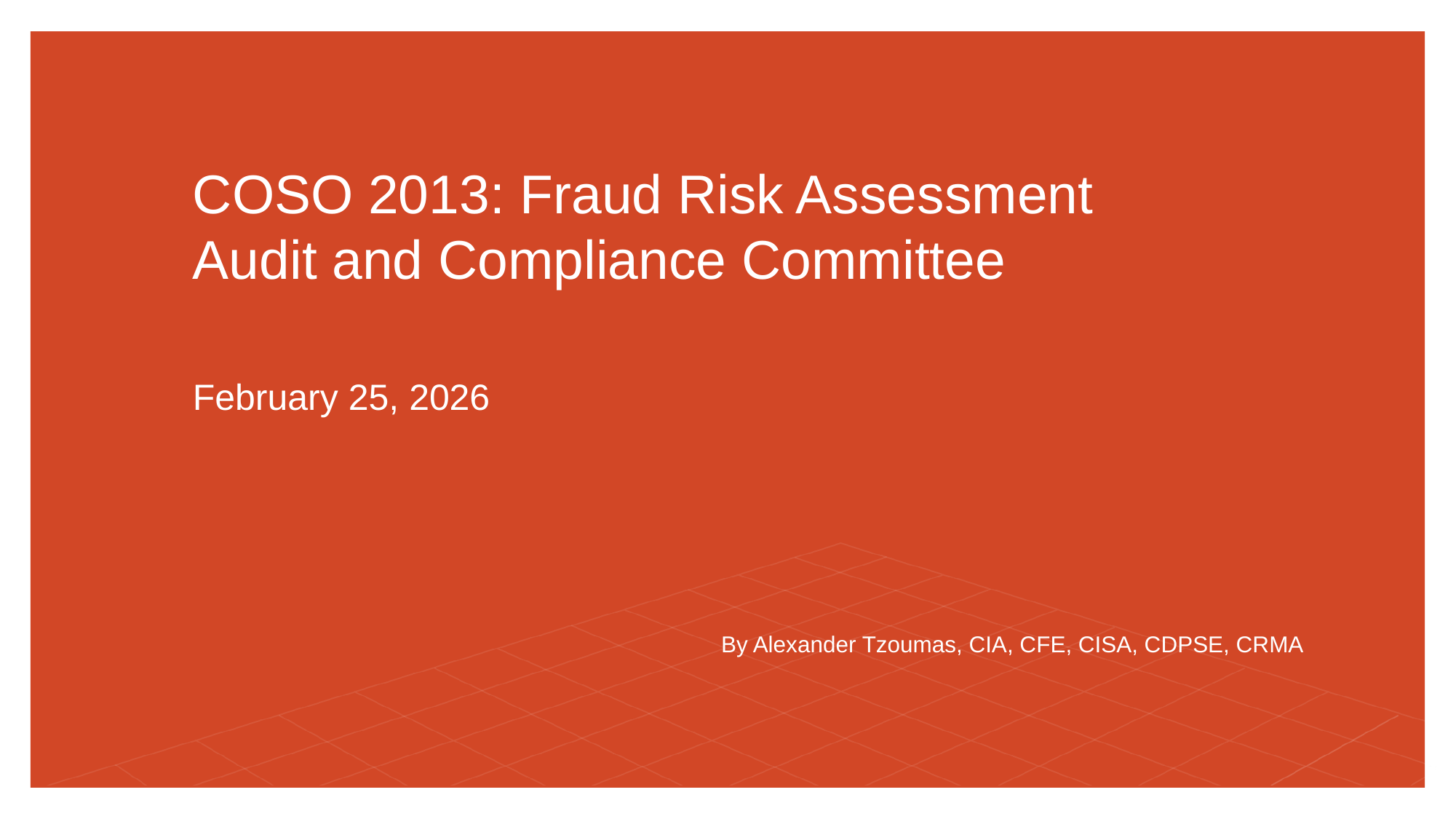

# COSO 2013: Fraud Risk Assessment Audit and Compliance Committee
February 25, 2026
By Alexander Tzoumas, CIA, CFE, CISA, CDPSE, CRMA